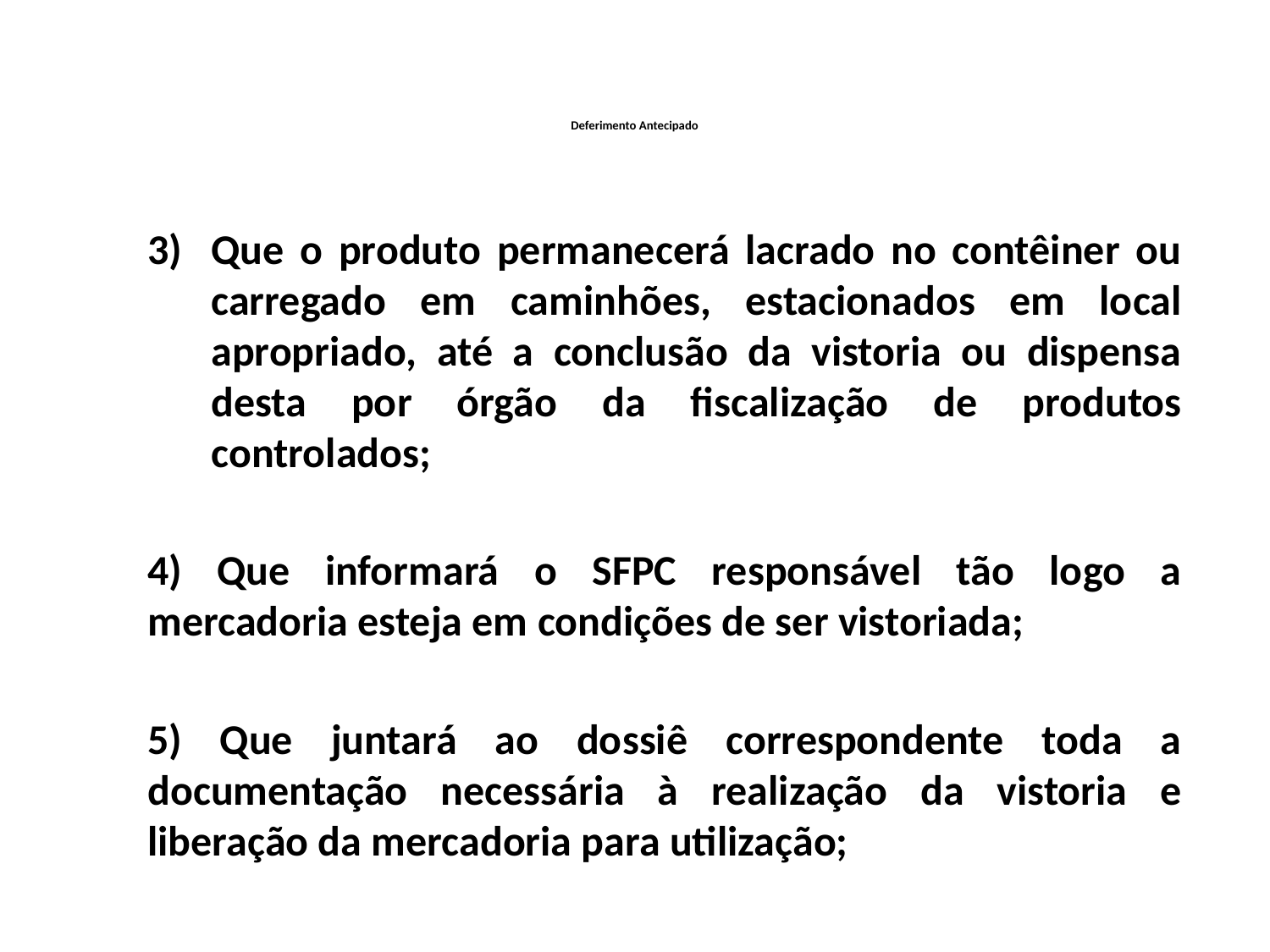

# Deferimento Antecipado

Que o produto permanecerá lacrado no contêiner ou carregado em caminhões, estacionados em local apropriado, até a conclusão da vistoria ou dispensa desta por órgão da fiscalização de produtos controlados;

4) Que informará o SFPC responsável tão logo a mercadoria esteja em condições de ser vistoriada;

5) Que juntará ao dossiê correspondente toda a documentação necessária à realização da vistoria e liberação da mercadoria para utilização;